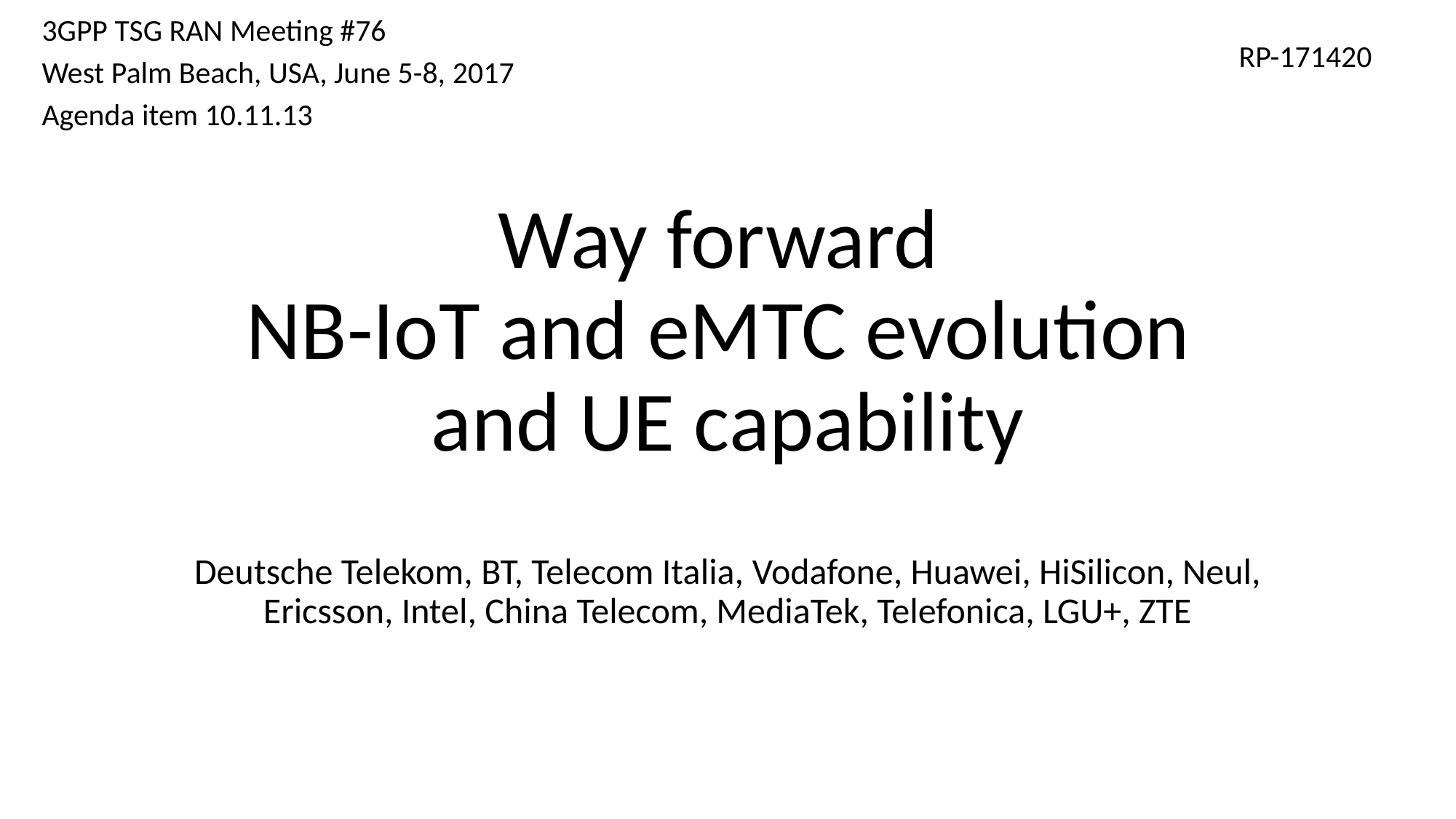

3GPP TSG RAN Meeting #76
West Palm Beach, USA, June 5-8, 2017
Agenda item 10.11.13
RP-171420
# Way forward NB-IoT and eMTC evolution and UE capability
Deutsche Telekom, BT, Telecom Italia, Vodafone, Huawei, HiSilicon, Neul, Ericsson, Intel, China Telecom, MediaTek, Telefonica, LGU+, ZTE